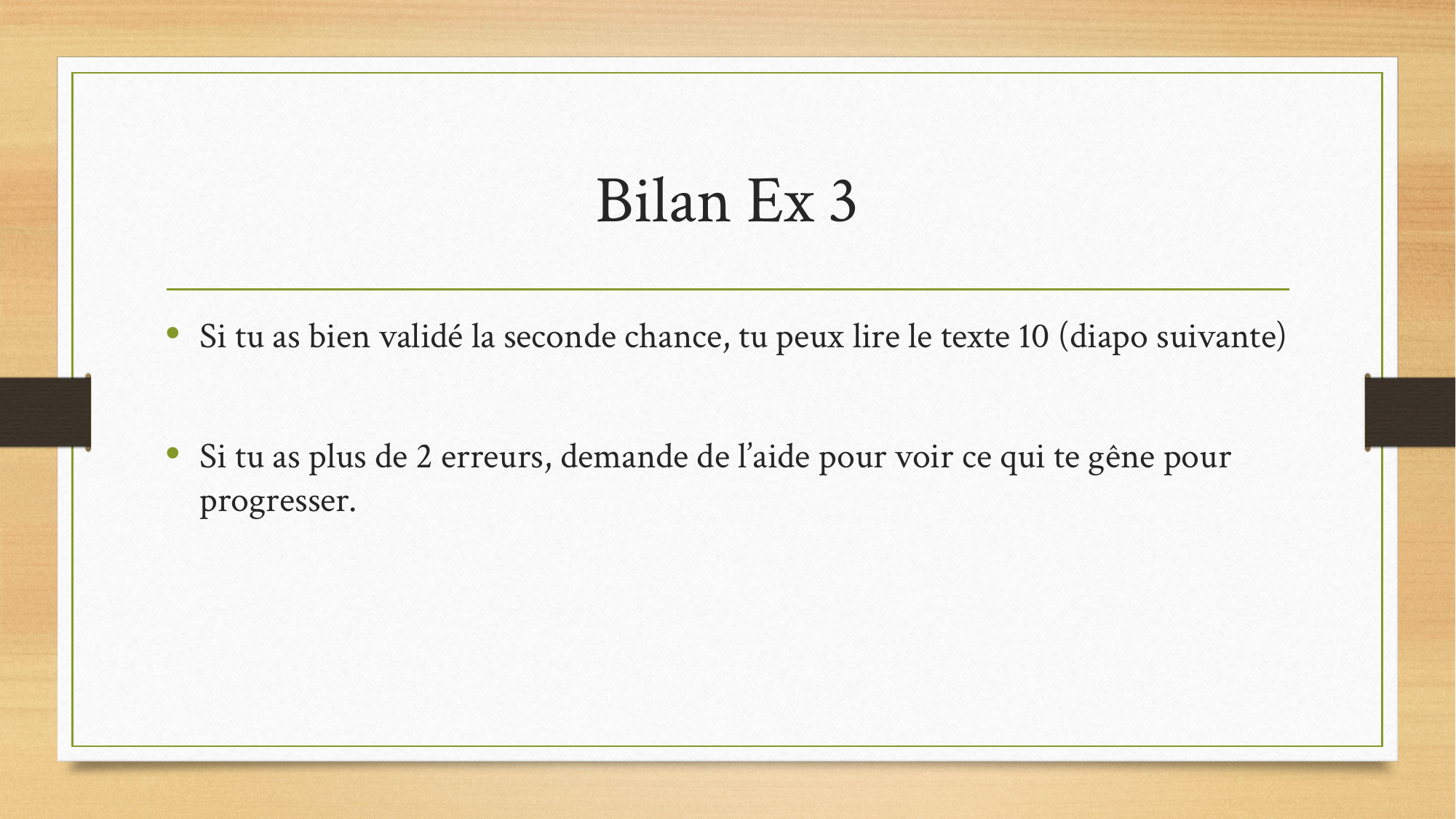

# Bilan Ex 3
Si tu as bien validé la seconde chance, tu peux lire le texte 10 (diapo suivante)

Si tu as plus de 2 erreurs, demande de l’aide pour voir ce qui te gêne pour progresser.